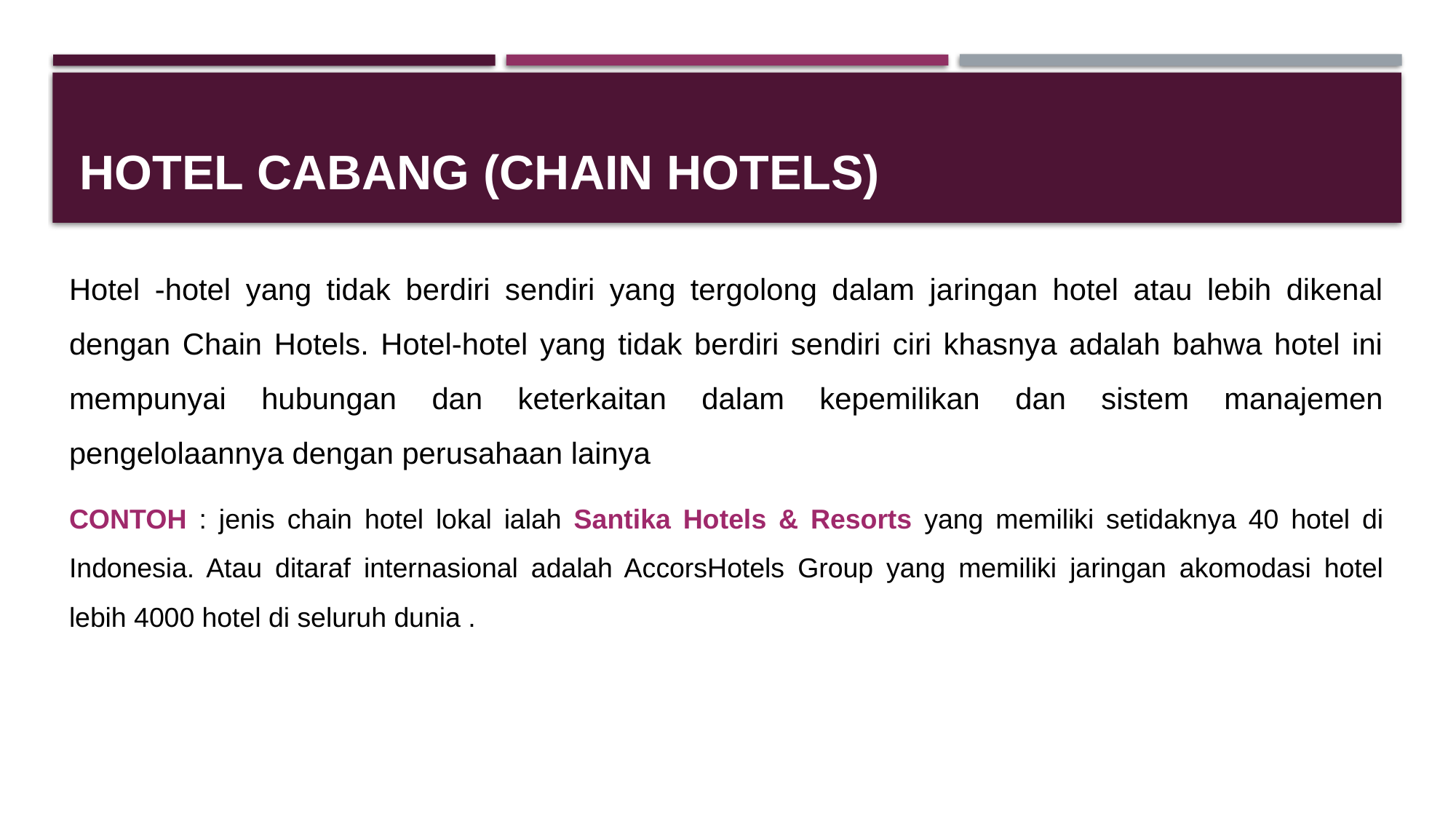

# Hotel cabang (Chain Hotels)
Hotel -hotel yang tidak berdiri sendiri yang tergolong dalam jaringan hotel atau lebih dikenal dengan Chain Hotels. Hotel-hotel yang tidak berdiri sendiri ciri khasnya adalah bahwa hotel ini mempunyai hubungan dan keterkaitan dalam kepemilikan dan sistem manajemen pengelolaannya dengan perusahaan lainya
CONTOH : jenis chain hotel lokal ialah Santika Hotels & Resorts yang memiliki setidaknya 40 hotel di Indonesia. Atau ditaraf internasional adalah AccorsHotels Group yang memiliki jaringan akomodasi hotel lebih 4000 hotel di seluruh dunia .